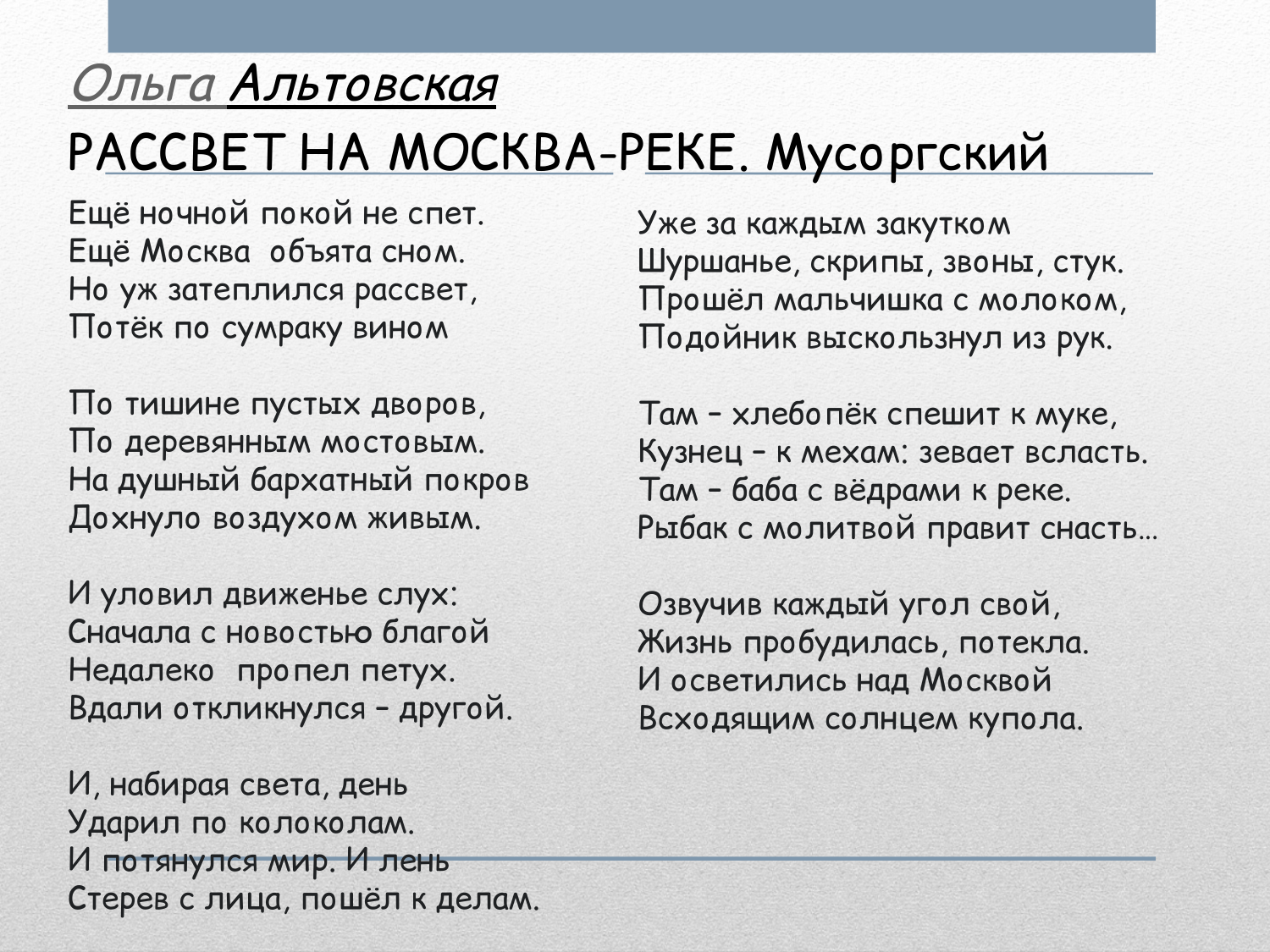

# Ольга Альтовская РАССВЕТ НА МОСКВА-РЕКЕ. Мусоргский
Ещё ночной покой не спет.
Ещё Москва  объята сном.
Но уж затеплился рассвет,
Потёк по сумраку вином
По тишине пустых дворов,
По деревянным мостовым.
На душный бархатный покров
Дохнуло воздухом живым.
И уловил движенье слух:
Сначала с новостью благой
Недалеко  пропел петух.
Вдали откликнулся – другой.
И, набирая света, день
Ударил по колоколам.
И потянулся мир. И лень
Стерев с лица, пошёл к делам.

Уже за каждым закутком
Шуршанье, скрипы, звоны, стук.
Прошёл мальчишка с молоком,
Подойник выскользнул из рук.
Там – хлебопёк спешит к муке,
Кузнец – к мехам: зевает всласть.
Там – баба с вёдрами к реке.
Рыбак с молитвой правит снасть…
Озвучив каждый угол свой,
Жизнь пробудилась, потекла.
И осветились над Москвой
Всходящим солнцем купола.